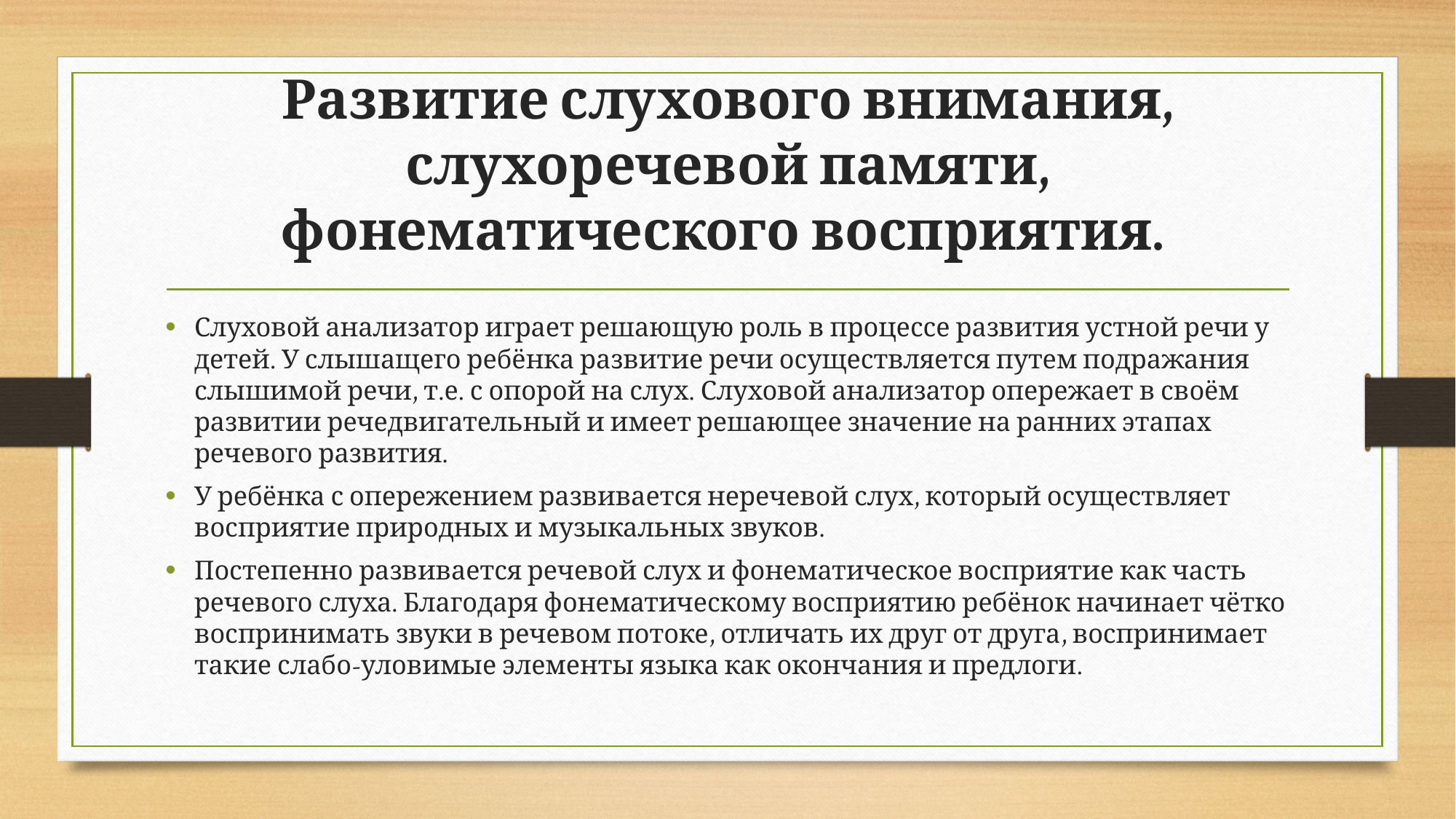

# Развитие слухового внимания, слухоречевой памяти, фонематического восприятия.
Слуховой анализатор играет решающую роль в процессе развития устной речи у детей. У слышащего ребёнка развитие речи осуществляется путем подражания слышимой речи, т.е. с опорой на слух. Слуховой анализатор опережает в своём развитии речедвигательный и имеет решающее значение на ранних этапах речевого развития.
У ребёнка с опережением развивается неречевой слух, который осуществляет восприятие природных и музыкальных звуков.
Постепенно развивается речевой слух и фонематическое восприятие как часть речевого слуха. Благодаря фонематическому восприятию ребёнок начинает чётко воспринимать звуки в речевом потоке, отличать их друг от друга, воспринимает такие слабо-уловимые элементы языка как окончания и предлоги.